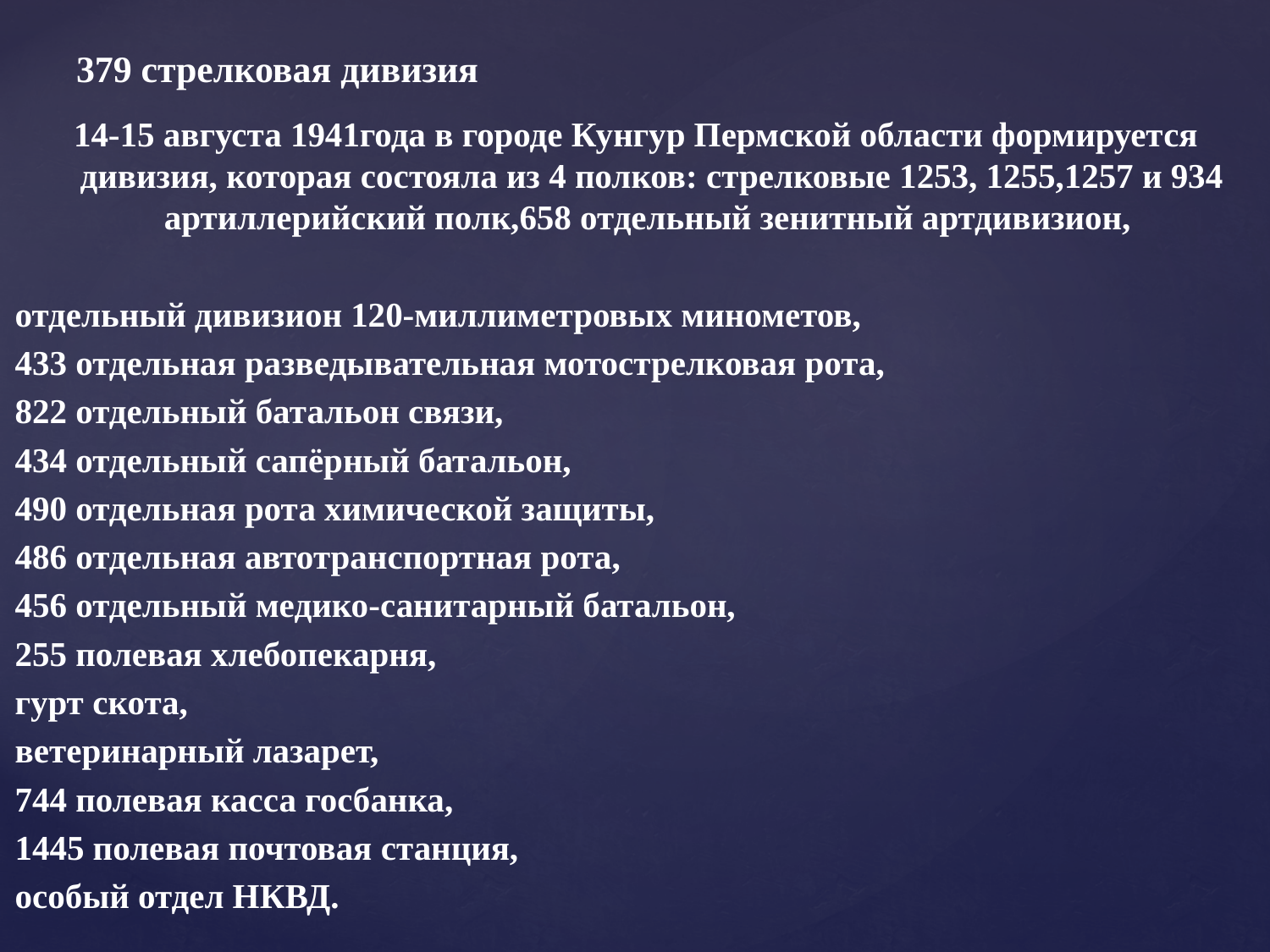

# 379 стрелковая дивизия
14-15 августа 1941года в городе Кунгур Пермской области формируется дивизия, которая состояла из 4 полков: стрелковые 1253, 1255,1257 и 934 артиллерийский полк,658 отдельный зенитный артдивизион,

отдельный дивизион 120-миллиметровых минометов,
433 отдельная разведывательная мотострелковая рота,
822 отдельный батальон связи,
434 отдельный сапёрный батальон,
490 отдельная рота химической защиты,
486 отдельная автотранспортная рота,
456 отдельный медико-санитарный батальон,
255 полевая хлебопекарня,
гурт скота,
ветеринарный лазарет,
744 полевая касса госбанка,
1445 полевая почтовая станция,
особый отдел НКВД.